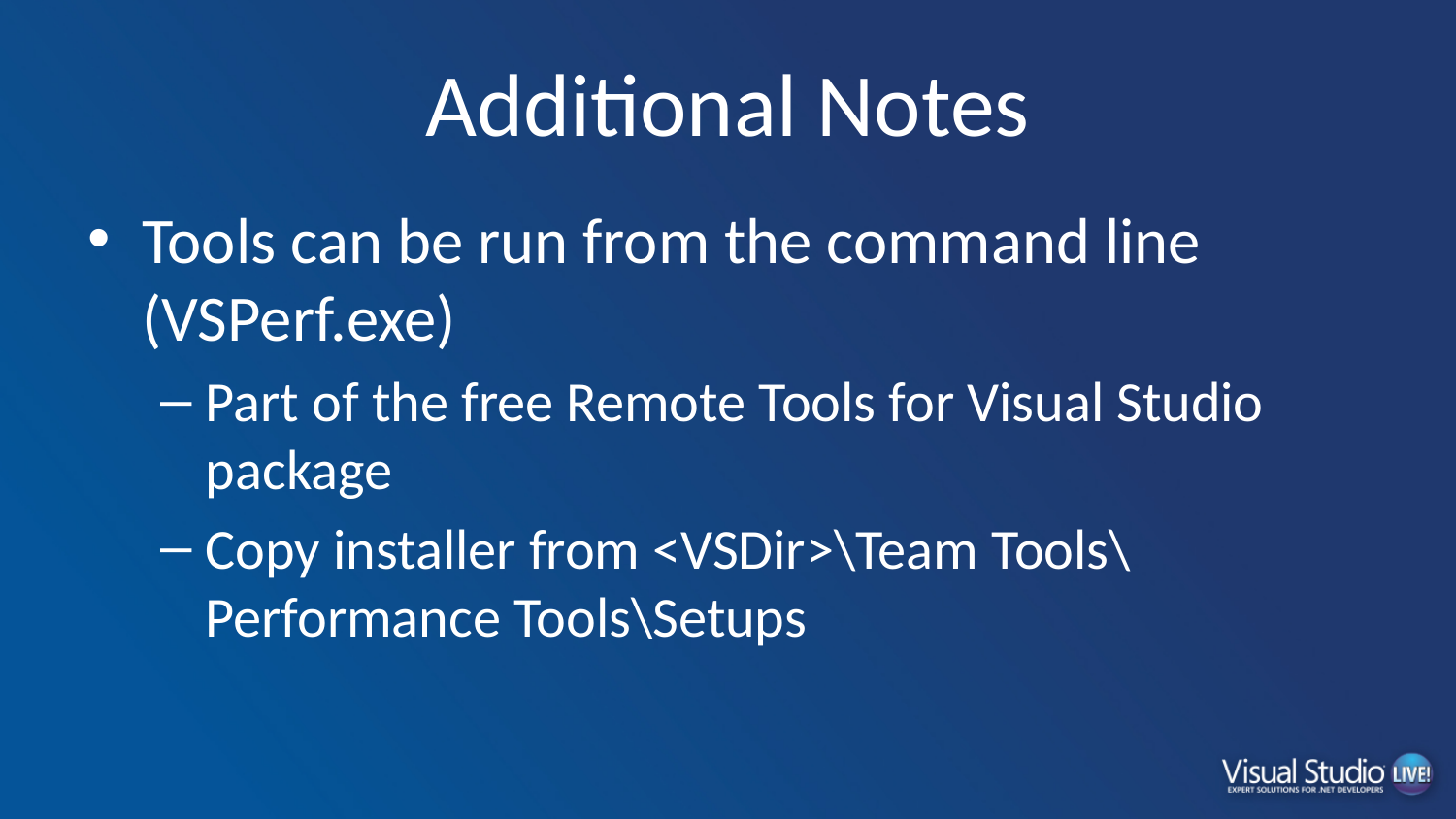

# Additional Notes
Tools can be run from the command line (VSPerf.exe)
Part of the free Remote Tools for Visual Studio package
Copy installer from <VSDir>\Team Tools\Performance Tools\Setups